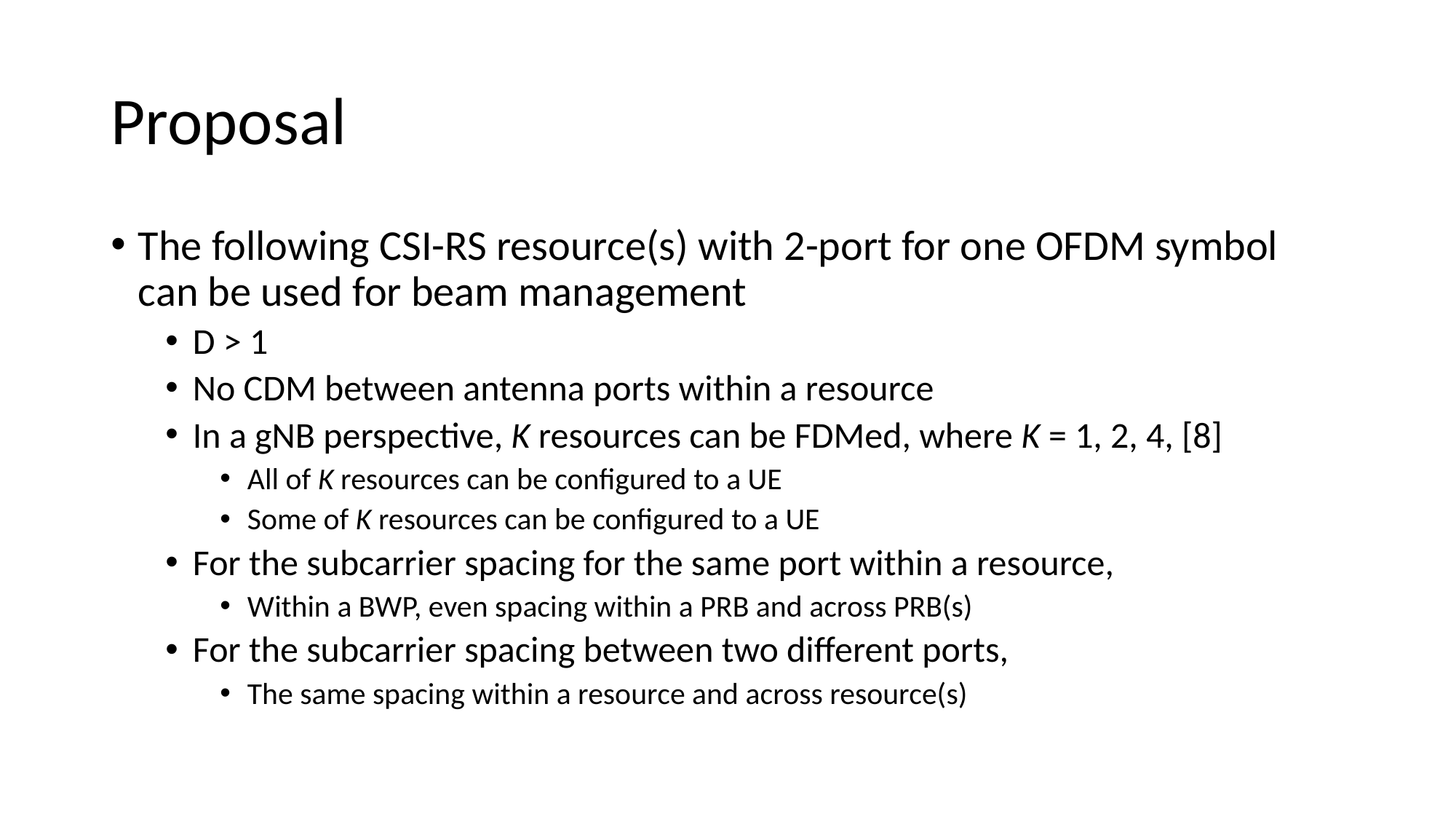

# Proposal
The following CSI-RS resource(s) with 2-port for one OFDM symbol can be used for beam management
D > 1
No CDM between antenna ports within a resource
In a gNB perspective, K resources can be FDMed, where K = 1, 2, 4, [8]
All of K resources can be configured to a UE
Some of K resources can be configured to a UE
For the subcarrier spacing for the same port within a resource,
Within a BWP, even spacing within a PRB and across PRB(s)
For the subcarrier spacing between two different ports,
The same spacing within a resource and across resource(s)